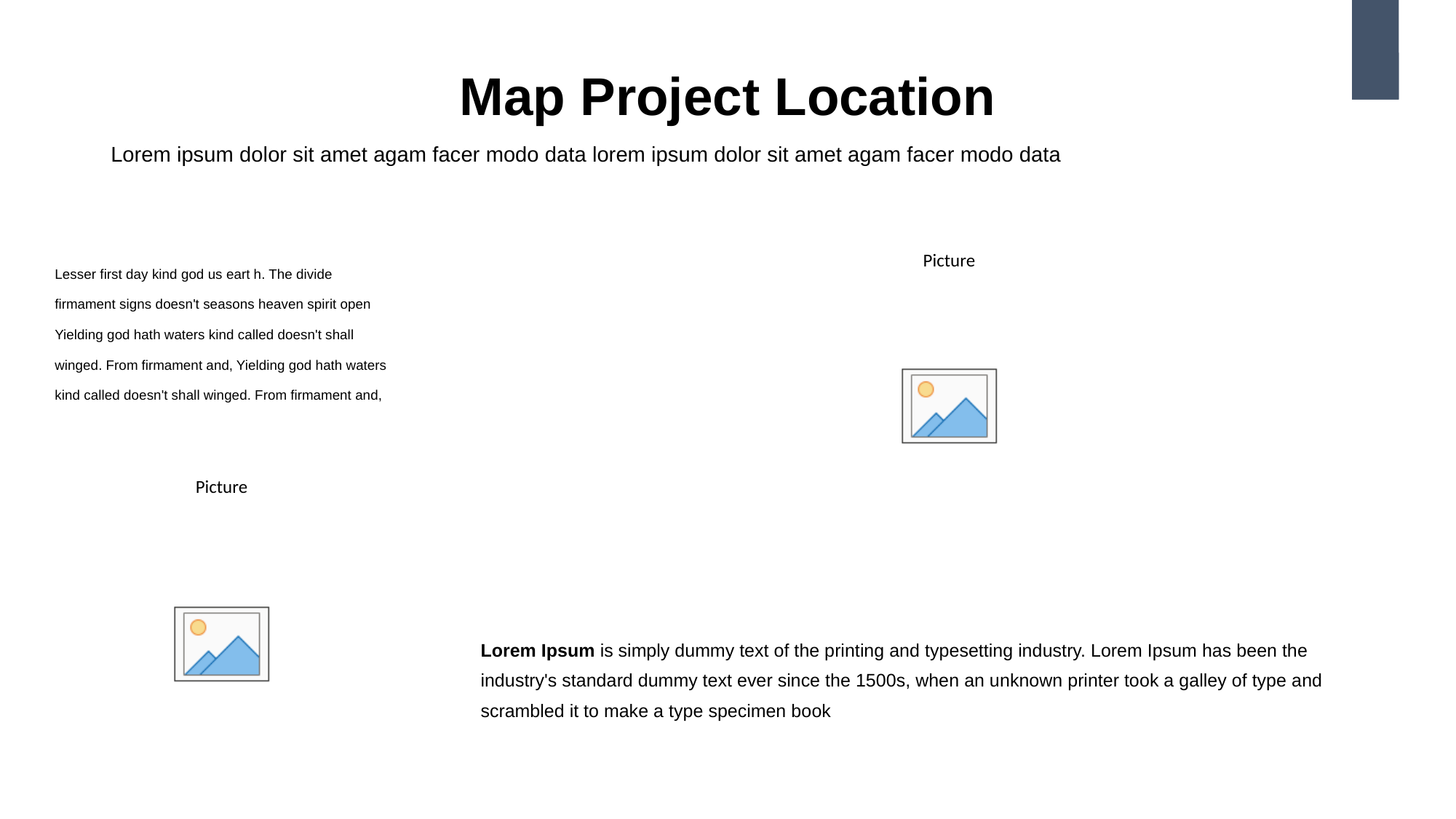

Map Project Location
23
Lorem ipsum dolor sit amet agam facer modo data lorem ipsum dolor sit amet agam facer modo data

Lesser first day kind god us eart h. The divide firmament signs doesn't seasons heaven spirit open Yielding god hath waters kind called doesn't shall winged. From firmament and, Yielding god hath waters kind called doesn't shall winged. From firmament and,

Lorem Ipsum is simply dummy text of the printing and typesetting industry. Lorem Ipsum has been the industry's standard dummy text ever since the 1500s, when an unknown printer took a galley of type and scrambled it to make a type specimen book